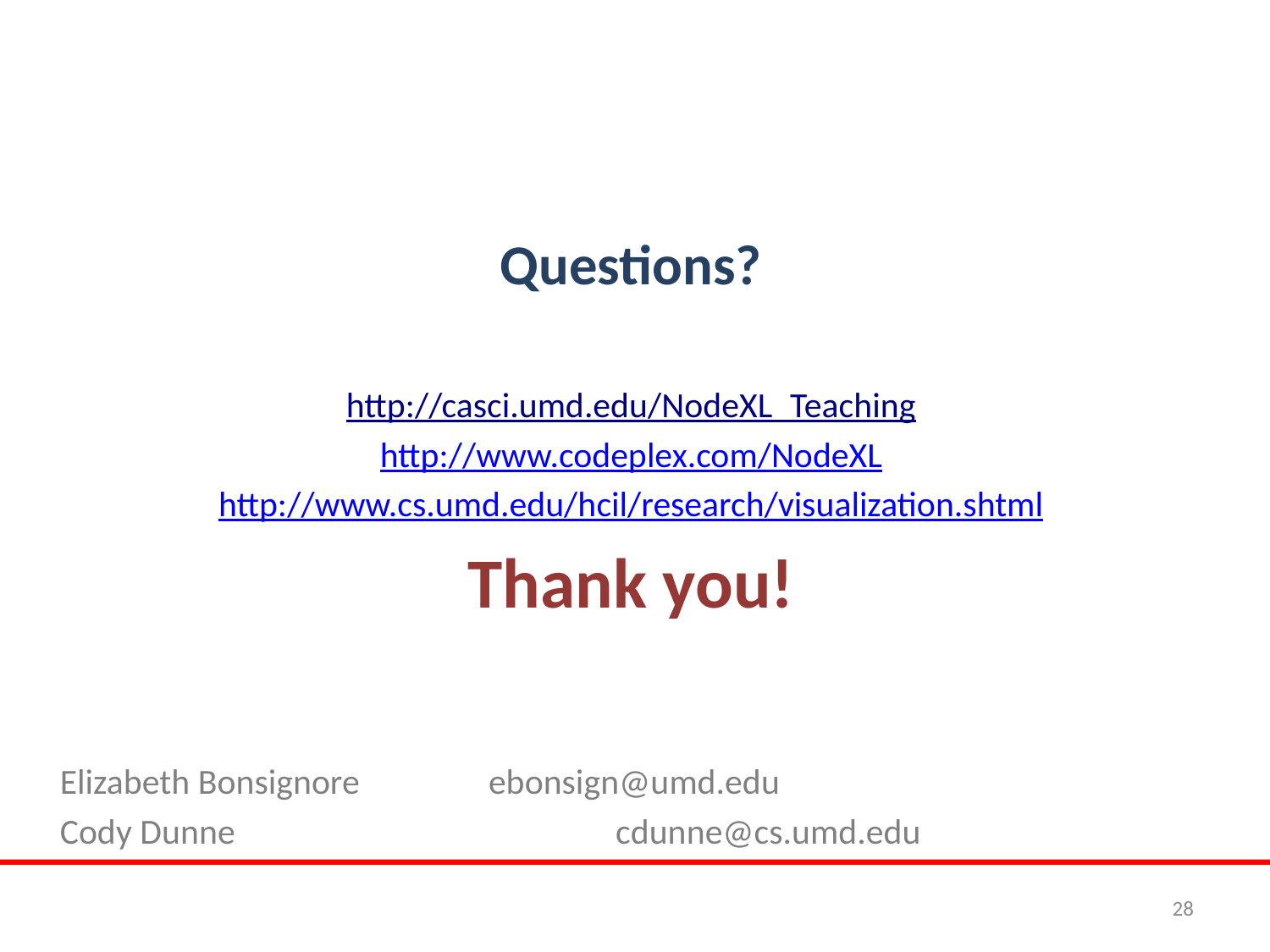

Questions?

http://casci.umd.edu/NodeXL_Teaching
http://www.codeplex.com/NodeXL
http://www.cs.umd.edu/hcil/research/visualization.shtml
Thank you!
Elizabeth Bonsignore 	ebonsign@umd.edu
Cody Dunne			cdunne@cs.umd.edu

28